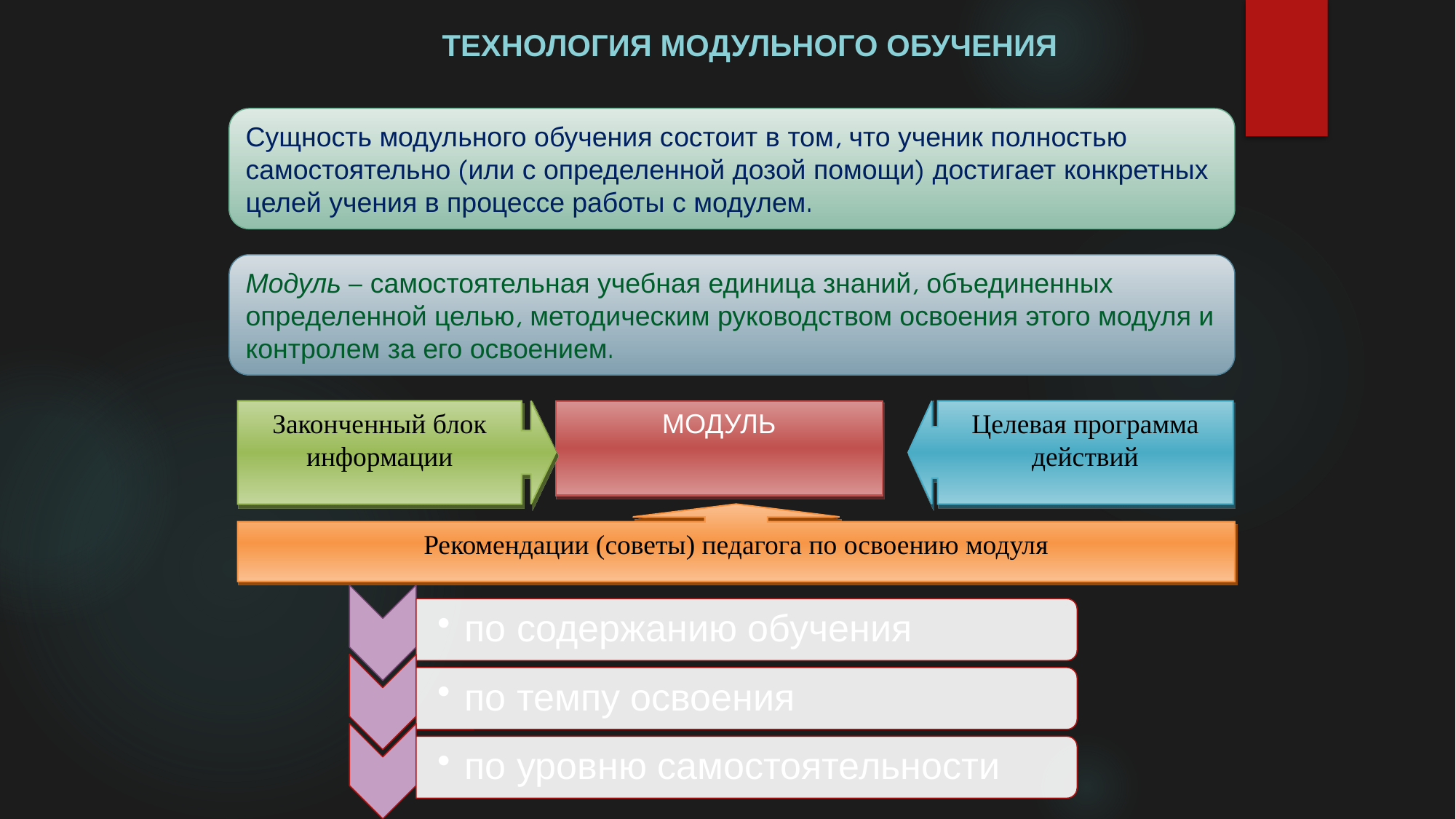

# ТЕХНОЛОГИЯ МОДУЛЬНОГО ОБУЧЕНИЯ
Сущность модульного обучения состоит в том, что ученик полностью самостоятельно (или с определенной дозой помощи) достигает конкретных целей учения в процессе работы с модулем.
Модуль – самостоятельная учебная единица знаний, объединенных определенной целью, методическим руководством освоения этого модуля и контролем за его освоением.
Законченный блок информации

МОДУЛЬ
Целевая программа действий
Рекомендации (советы) педагога по освоению модуля

по содержанию обучения

по темпу освоения

по уровню самостоятельности